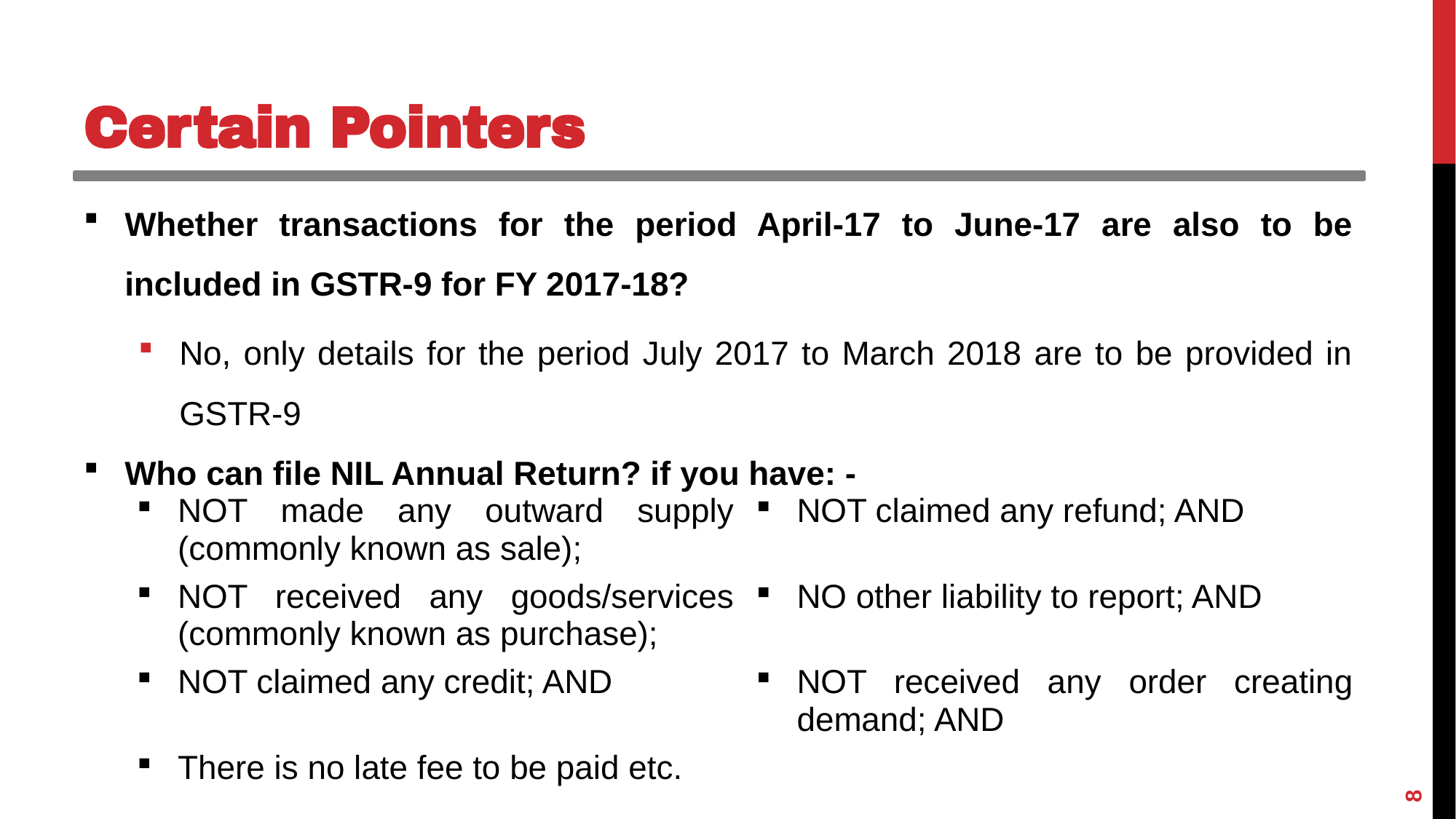

# Certain Pointers
Whether transactions for the period April-17 to June-17 are also to be included in GSTR-9 for FY 2017-18?
No, only details for the period July 2017 to March 2018 are to be provided in GSTR-9
Who can file NIL Annual Return? if you have: -

| NOT made any outward supply (commonly known as sale); | NOT claimed any refund; AND |
| --- | --- |
| NOT received any goods/services (commonly known as purchase); | NO other liability to report; AND |
| NOT claimed any credit; AND | NOT received any order creating demand; AND |
| There is no late fee to be paid etc. |  |
8